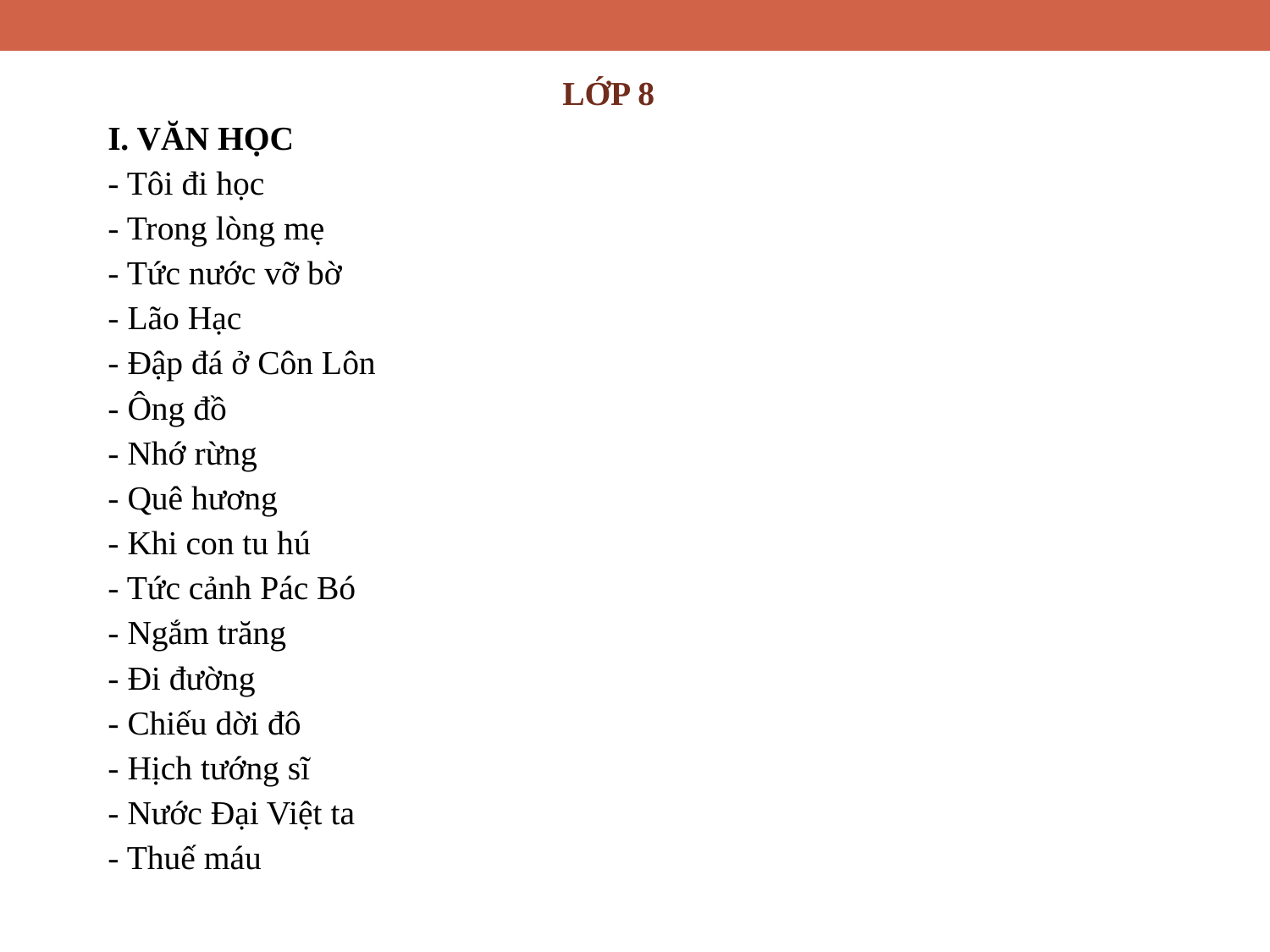

LỚP 8
I. VĂN HỌC
- Tôi đi học
- Trong lòng mẹ
- Tức nước vỡ bờ
- Lão Hạc
- Đập đá ở Côn Lôn
- Ông đồ
- Nhớ rừng
- Quê hương
- Khi con tu hú
- Tức cảnh Pác Bó
- Ngắm trăng
- Đi đường
- Chiếu dời đô
- Hịch tướng sĩ
- Nước Đại Việt ta
- Thuế máu